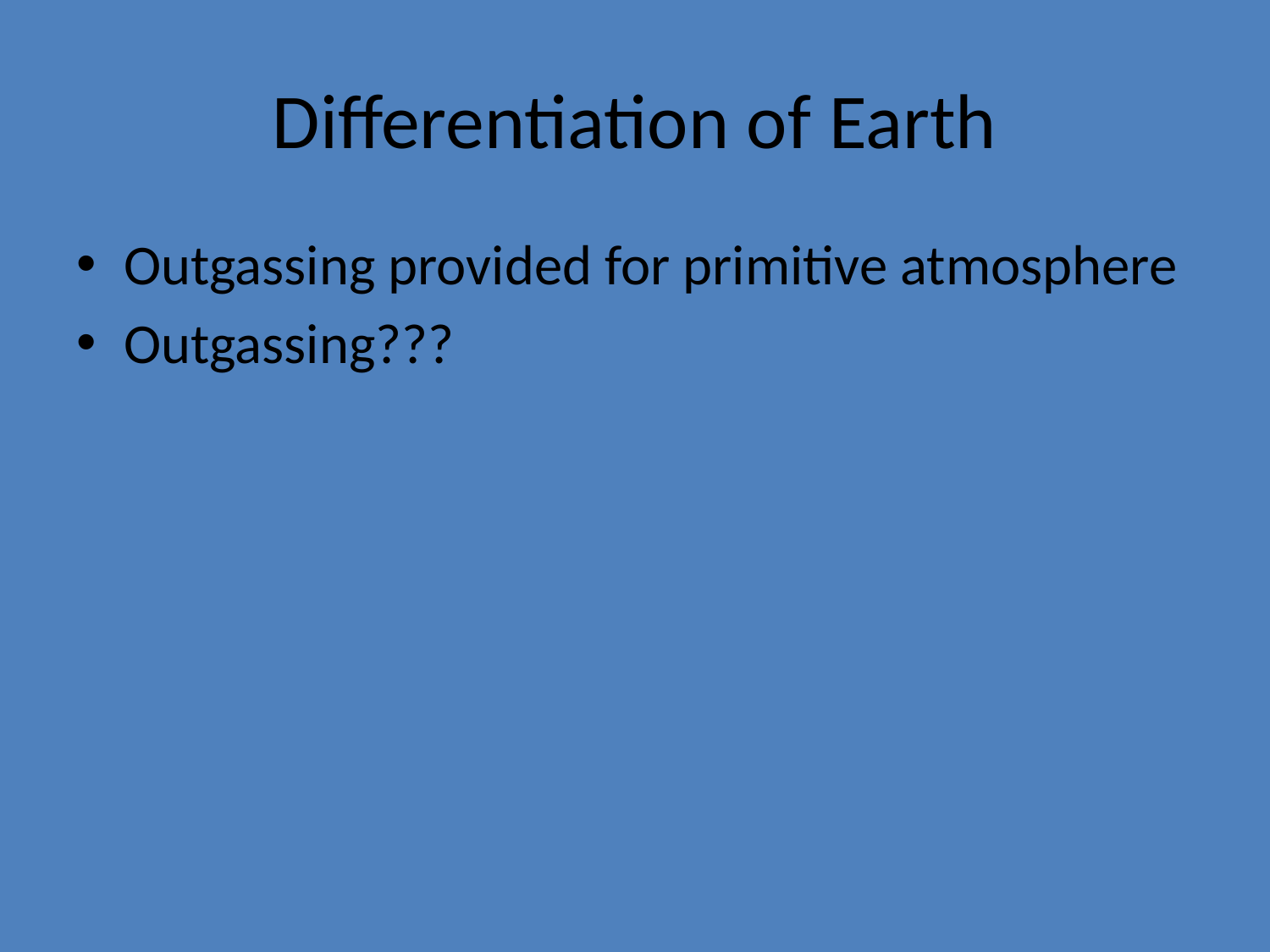

# Differentiation of Earth
Outgassing provided for primitive atmosphere
Outgassing???